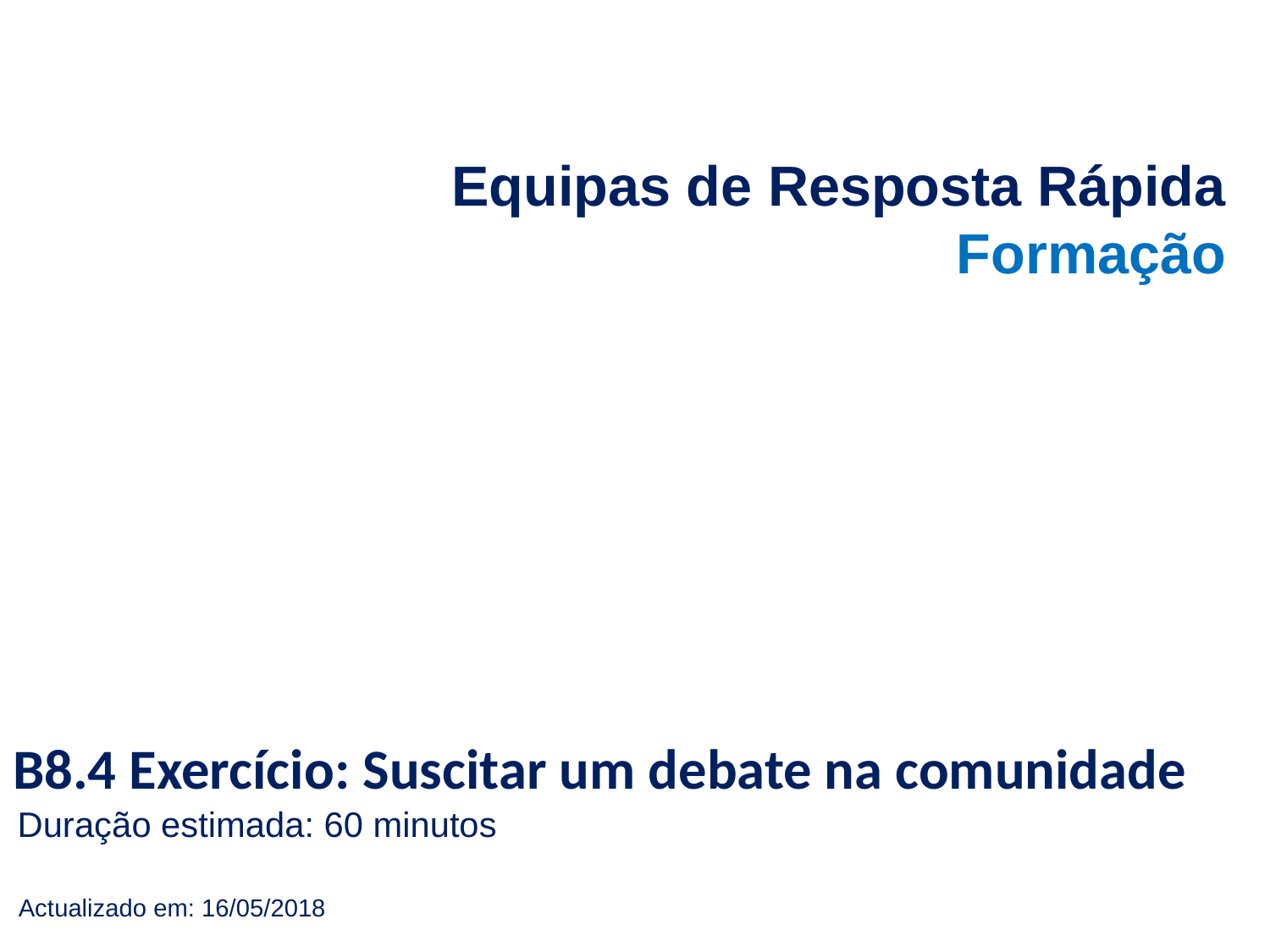

Equipas de Resposta Rápida
Formação
B8.4 Exercício: Suscitar um debate na comunidade
Duração estimada: 60 minutos
Actualizado em: 16/05/2018